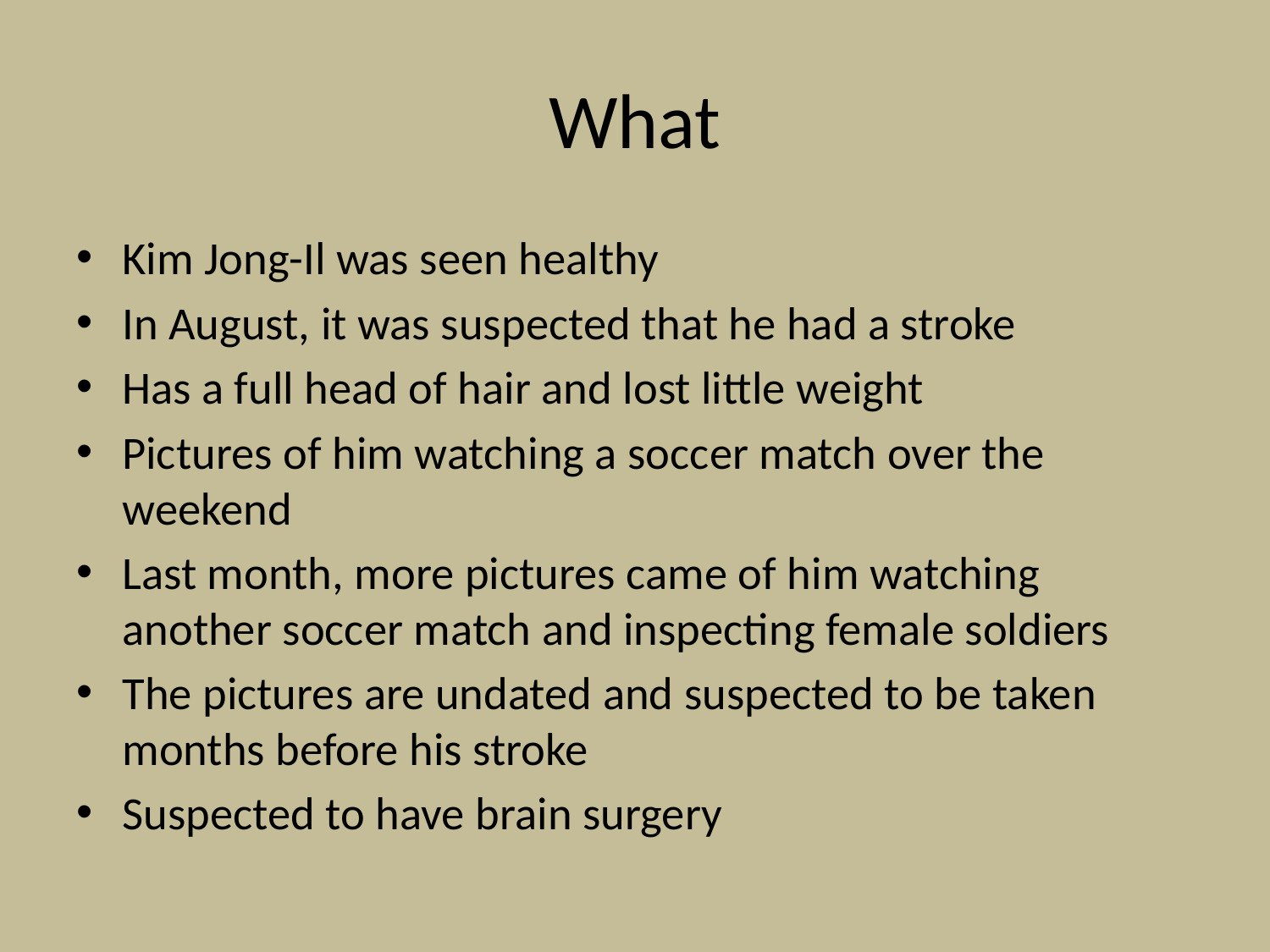

# What
Kim Jong-Il was seen healthy
In August, it was suspected that he had a stroke
Has a full head of hair and lost little weight
Pictures of him watching a soccer match over the weekend
Last month, more pictures came of him watching another soccer match and inspecting female soldiers
The pictures are undated and suspected to be taken months before his stroke
Suspected to have brain surgery